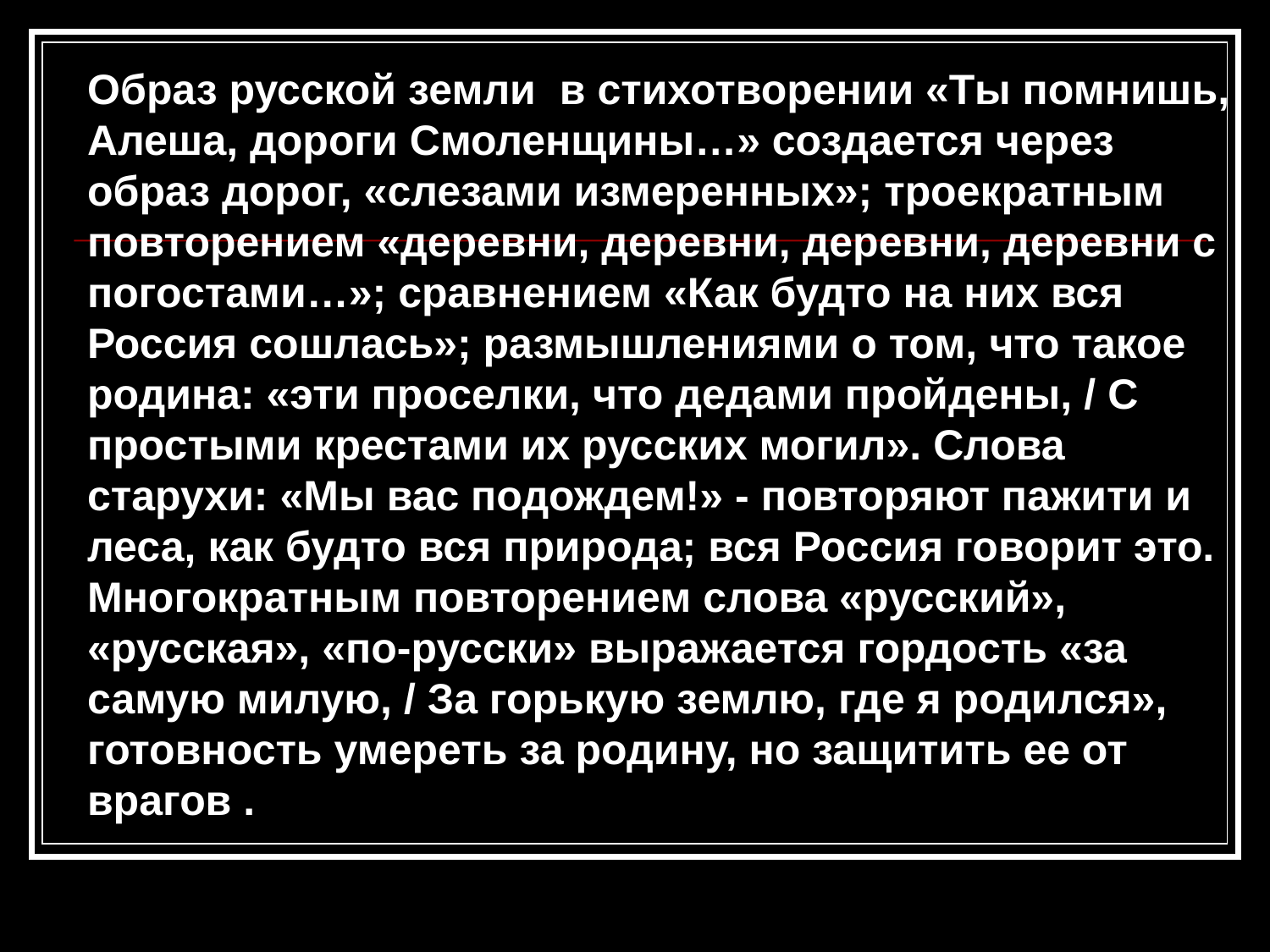

Образ русской земли  в стихотворении «Ты помнишь, Алеша, дороги Смоленщины…» создается через образ дорог, «слезами измеренных»; троекратным повторением «деревни, деревни, деревни, деревни с погостами…»; сравнением «Как будто на них вся Россия сошлась»; размышлениями о том, что такое родина: «эти проселки, что дедами пройдены, / С простыми крестами их русских могил». Слова старухи: «Мы вас подождем!» - повторяют пажити и леса, как будто вся природа; вся Россия говорит это. Многократным повторением слова «русский», «русская», «по-русски» выражается гордость «за самую милую, / За горькую землю, где я родился», готовность умереть за родину, но защитить ее от врагов .